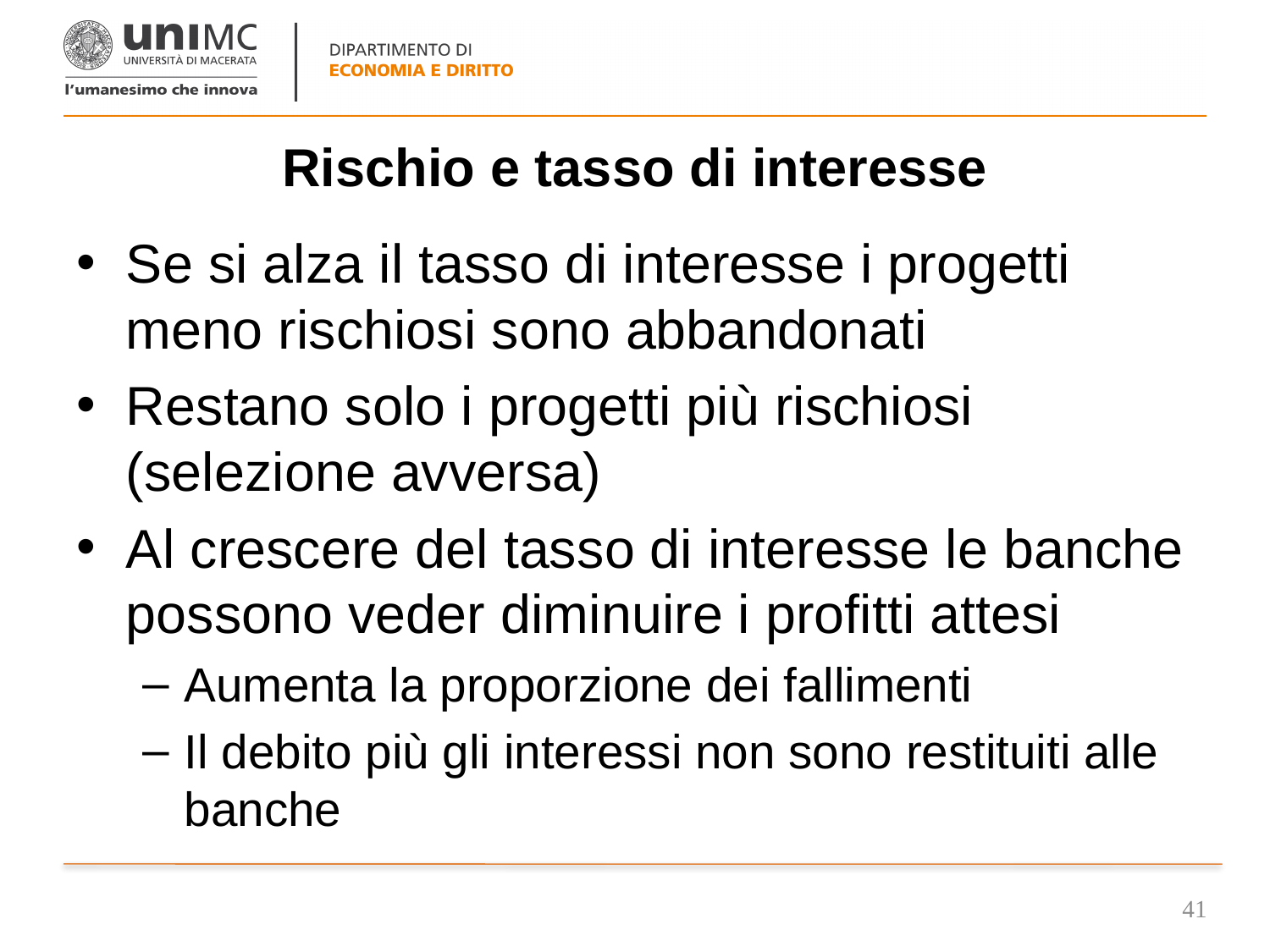

# Rischio e tasso di interesse
Se si alza il tasso di interesse i progetti meno rischiosi sono abbandonati
Restano solo i progetti più rischiosi (selezione avversa)
Al crescere del tasso di interesse le banche possono veder diminuire i profitti attesi
Aumenta la proporzione dei fallimenti
Il debito più gli interessi non sono restituiti alle banche
41